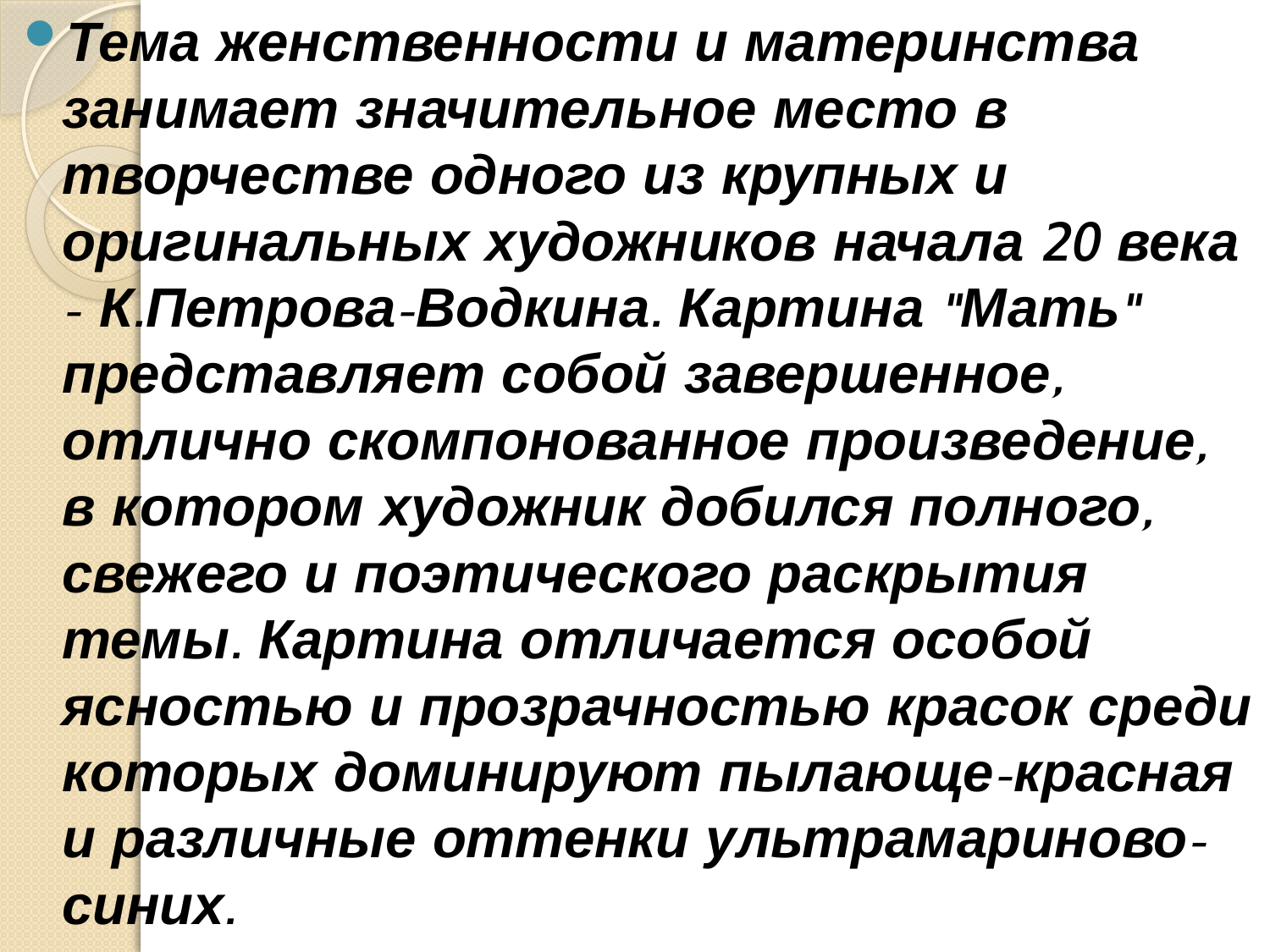

Тема женственности и материнства занимает значительное место в творчестве одного из крупных и оригинальных художников начала 20 века - К.Петрова-Водкина. Картина "Мать" представляет собой завершенное, отлично скомпонованное произведение, в котором художник добился полного, свежего и поэтического раскрытия темы. Картина отличается особой ясностью и прозрачностью красок среди которых доминируют пылающе-красная и различные оттенки ультрамариново-синих.